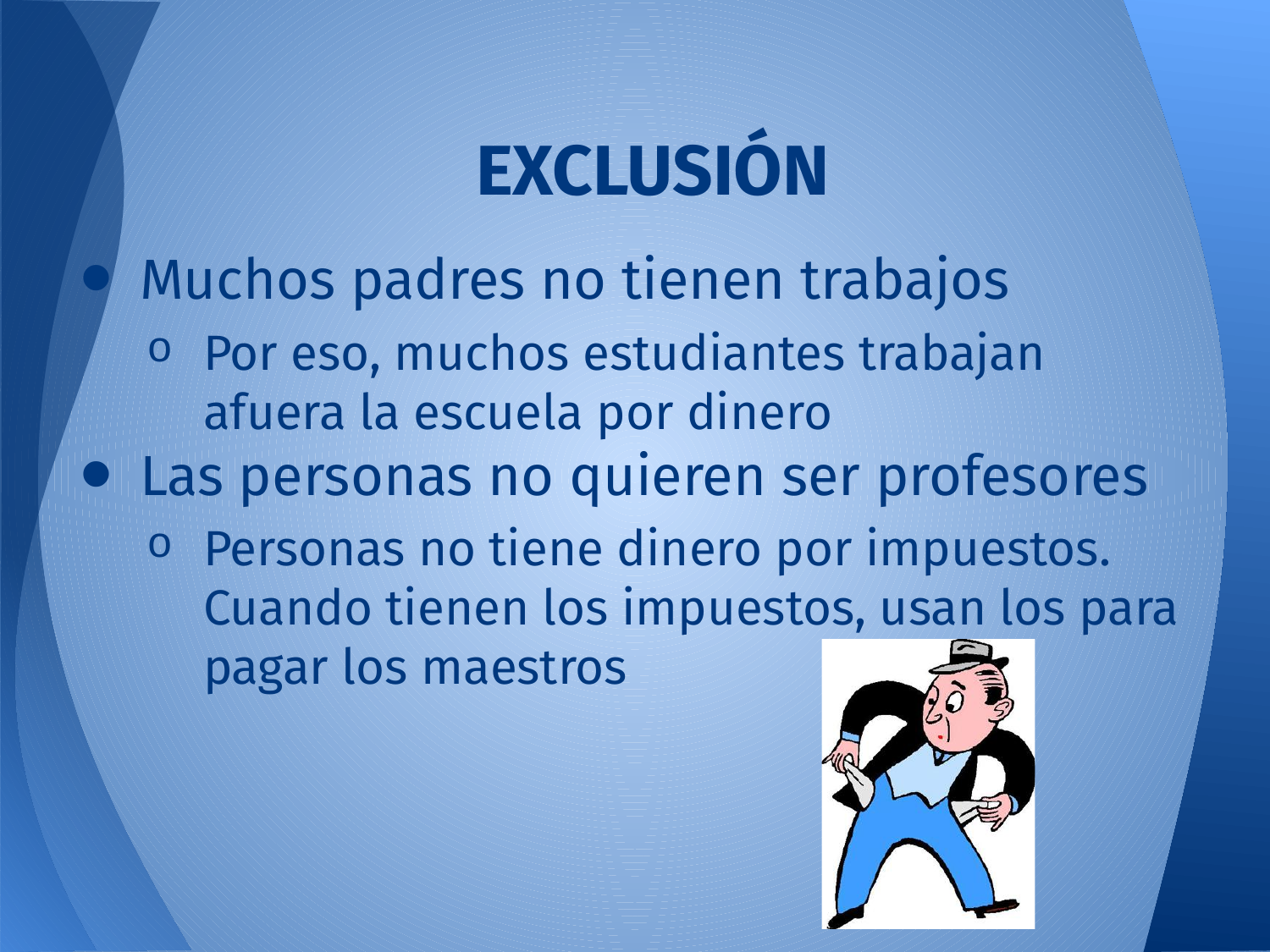

# EXCLUSIÓN
Muchos padres no tienen trabajos
Por eso, muchos estudiantes trabajan afuera la escuela por dinero
Las personas no quieren ser profesores
Personas no tiene dinero por impuestos. Cuando tienen los impuestos, usan los para pagar los maestros